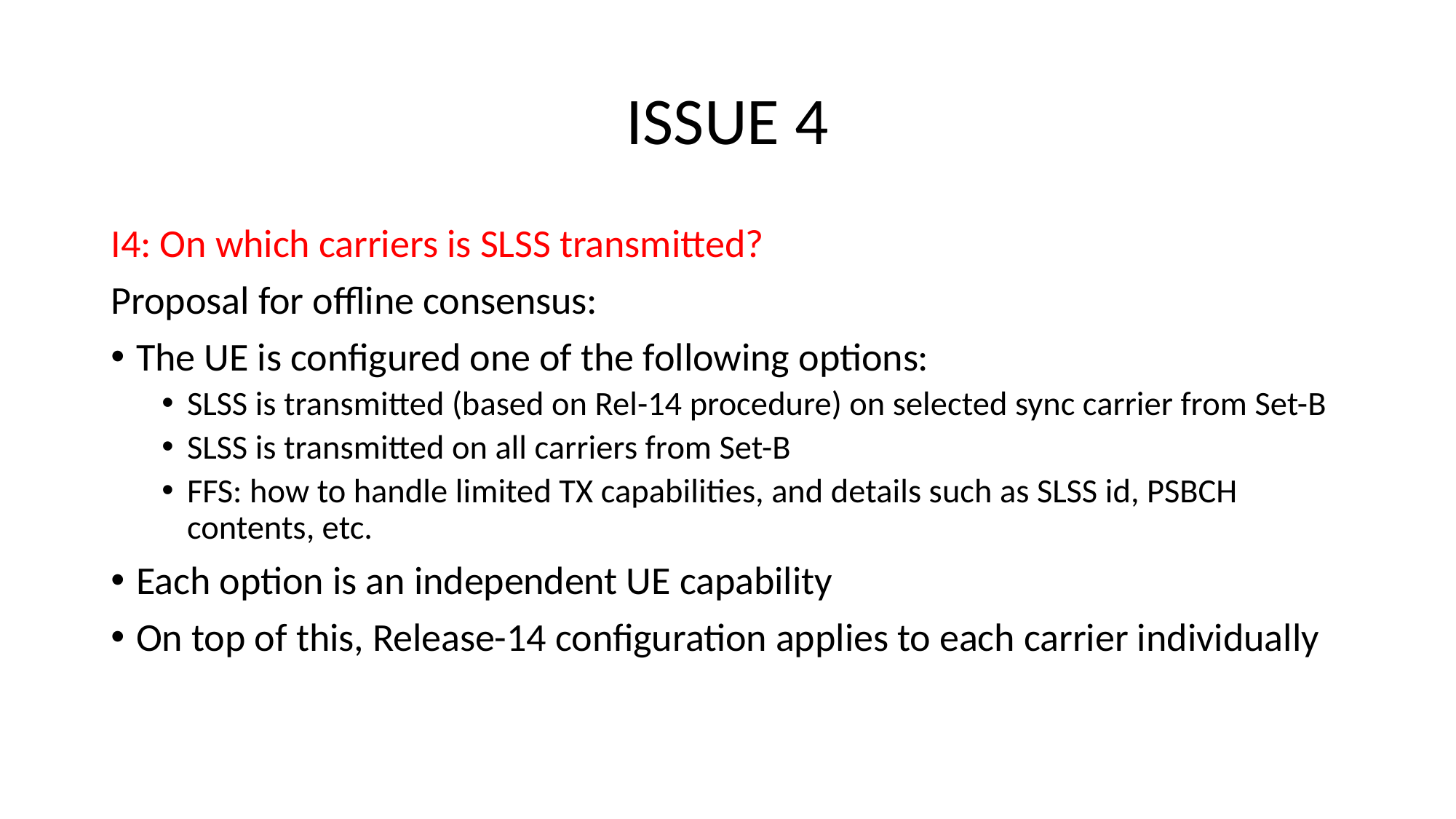

# ISSUE 4
I4: On which carriers is SLSS transmitted?
Proposal for offline consensus:
The UE is configured one of the following options:
SLSS is transmitted (based on Rel-14 procedure) on selected sync carrier from Set-B
SLSS is transmitted on all carriers from Set-B
FFS: how to handle limited TX capabilities, and details such as SLSS id, PSBCH contents, etc.
Each option is an independent UE capability
On top of this, Release-14 configuration applies to each carrier individually